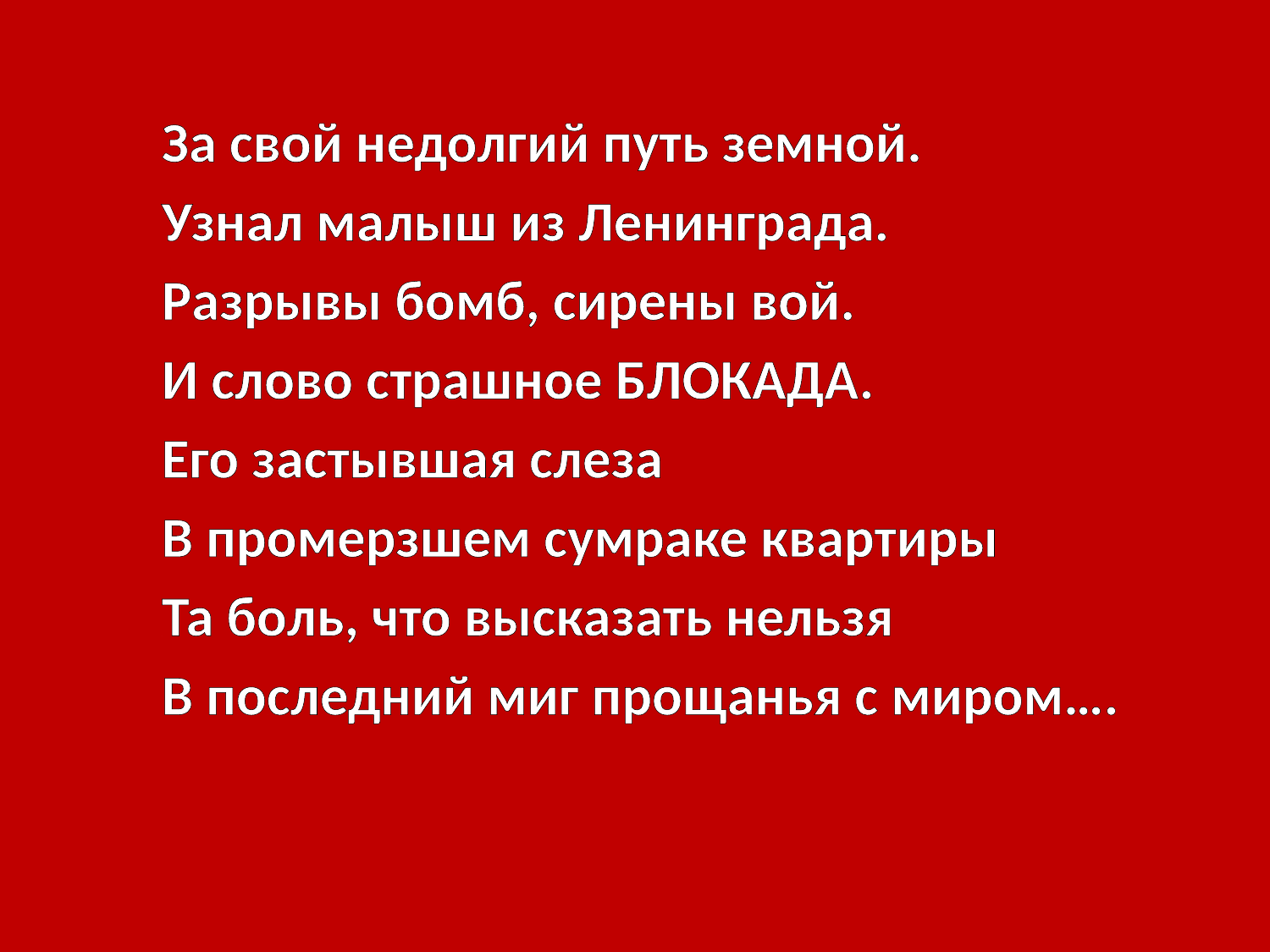

За свой недолгий путь земной.
Узнал малыш из Ленинграда.
Разрывы бомб, сирены вой.
И слово страшное БЛОКАДА.
Его застывшая слеза
В промерзшем сумраке квартиры
Та боль, что высказать нельзя
В последний миг прощанья с миром….